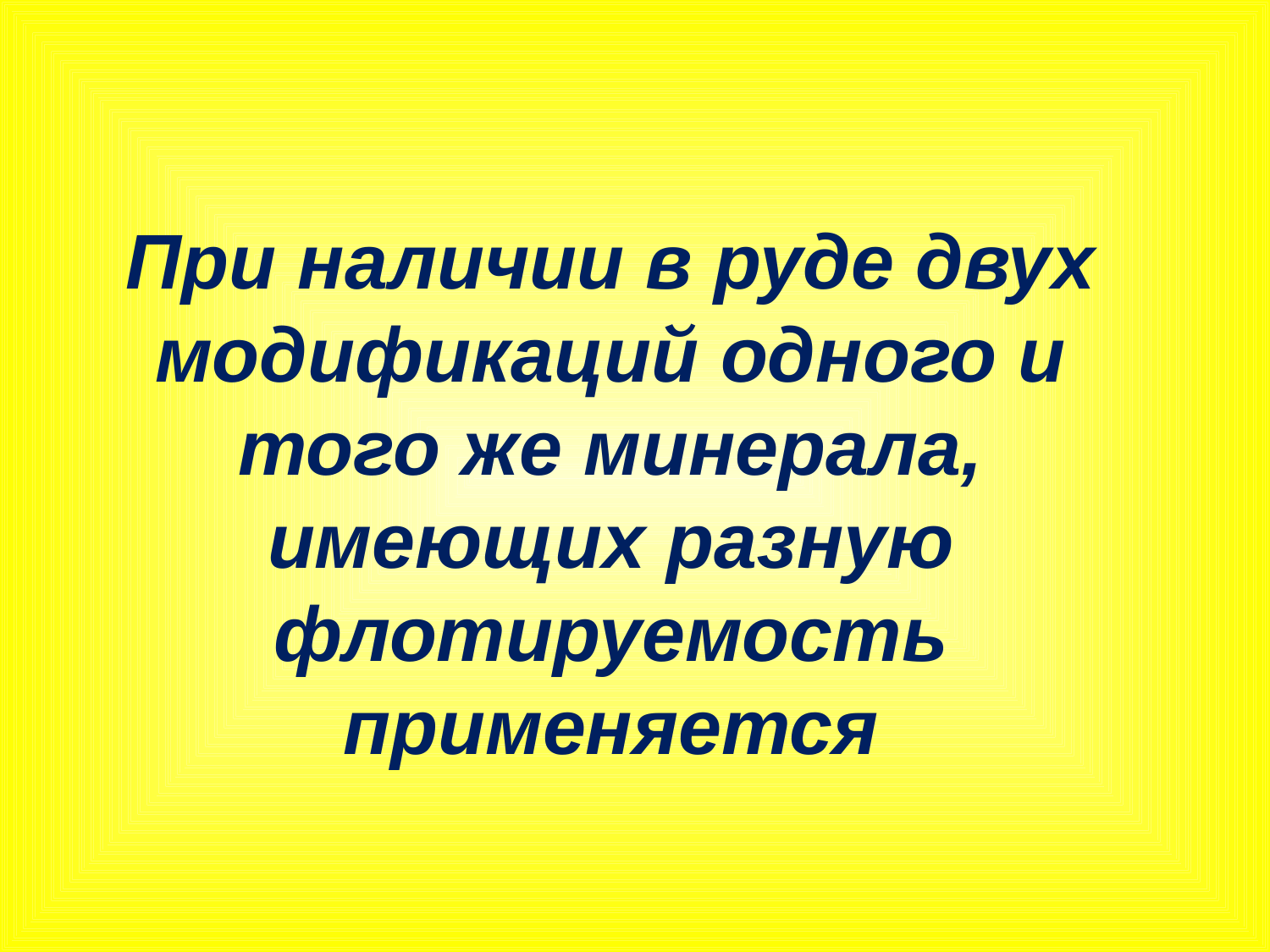

При наличии в руде двух модификаций одного и того же минерала, имеющих разную флотируемость применяется